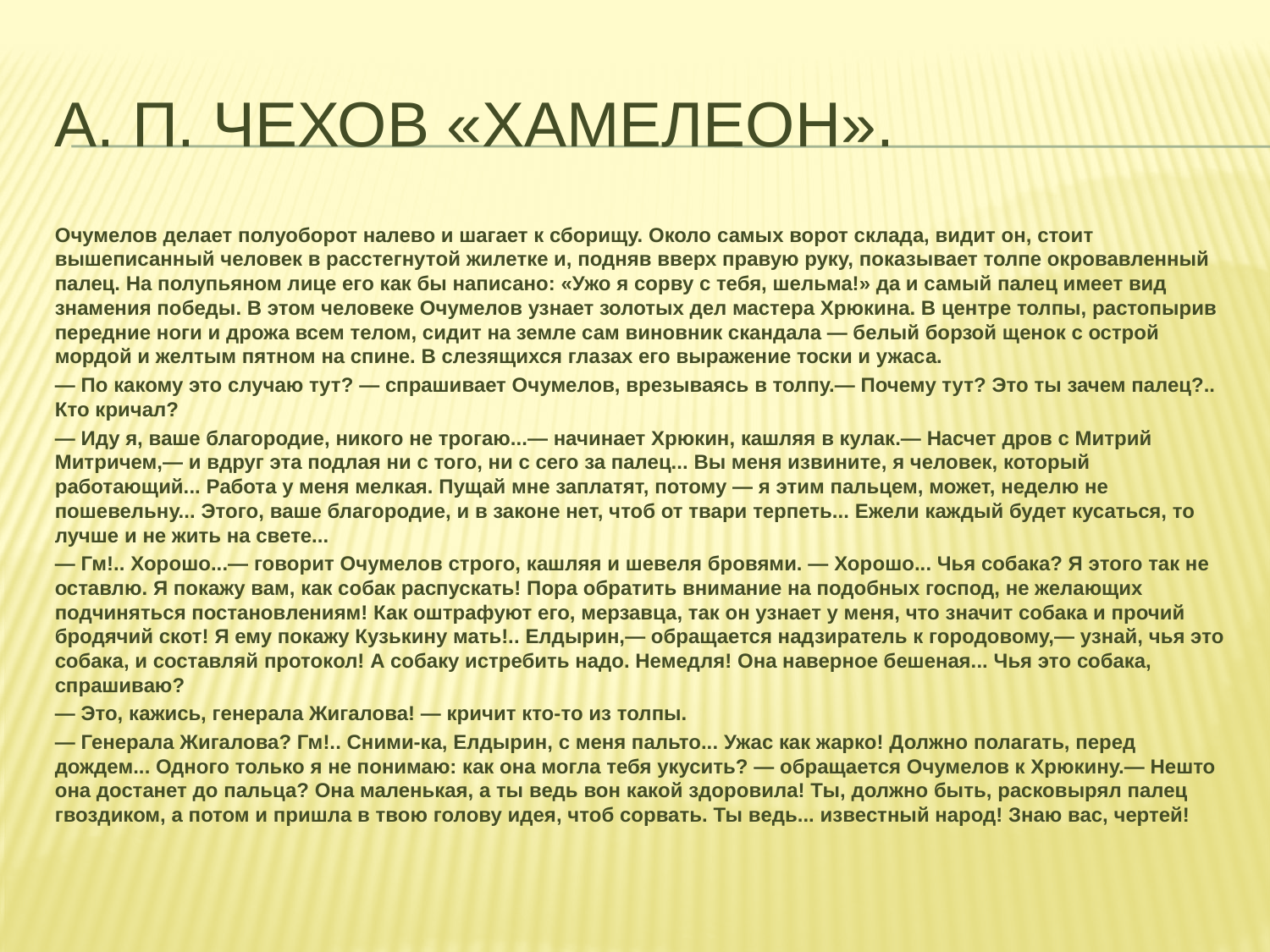

# А. П. Чехов «Хамелеон».
Очумелов делает полуоборот налево и шагает к сборищу. Около самых ворот склада, видит он, стоит вышеписанный человек в расстегнутой жилетке и, подняв вверх правую руку, показывает толпе окровавленный палец. На полупьяном лице его как бы написано: «Ужо я сорву с тебя, шельма!» да и самый палец имеет вид знамения победы. В этом человеке Очумелов узнает золотых дел мастера Хрюкина. В центре толпы, растопырив передние ноги и дрожа всем телом, сидит на земле сам виновник скандала — белый борзой щенок с острой мордой и желтым пятном на спине. В слезящихся глазах его выражение тоски и ужаса.
— По какому это случаю тут? — спрашивает Очумелов, врезываясь в толпу.— Почему тут? Это ты зачем палец?.. Кто кричал?
— Иду я, ваше благородие, никого не трогаю...— начинает Хрюкин, кашляя в кулак.— Насчет дров с Митрий Митричем,— и вдруг эта подлая ни с того, ни с сего за палец... Вы меня извините, я человек, который работающий... Работа у меня мелкая. Пущай мне заплатят, потому — я этим пальцем, может, неделю не пошевельну... Этого, ваше благородие, и в законе нет, чтоб от твари терпеть... Ежели каждый будет кусаться, то лучше и не жить на свете...
— Гм!.. Хорошо...— говорит Очумелов строго, кашляя и шевеля бровями. — Хорошо... Чья собака? Я этого так не оставлю. Я покажу вам, как собак распускать! Пора обратить внимание на подобных господ, не желающих подчиняться постановлениям! Как оштрафуют его, мерзавца, так он узнает у меня, что значит собака и прочий бродячий скот! Я ему покажу Кузькину мать!.. Елдырин,— обращается надзиратель к городовому,— узнай, чья это собака, и составляй протокол! А собаку истребить надо. Немедля! Она наверное бешеная... Чья это собака, спрашиваю?
— Это, кажись, генерала Жигалова! — кричит кто-то из толпы.
— Генерала Жигалова? Гм!.. Сними-ка, Елдырин, с меня пальто... Ужас как жарко! Должно полагать, перед дождем... Одного только я не понимаю: как она могла тебя укусить? — обращается Очумелов к Хрюкину.— Нешто она достанет до пальца? Она маленькая, а ты ведь вон какой здоровила! Ты, должно быть, расковырял палец гвоздиком, а потом и пришла в твою голову идея, чтоб сорвать. Ты ведь... известный народ! Знаю вас, чертей!